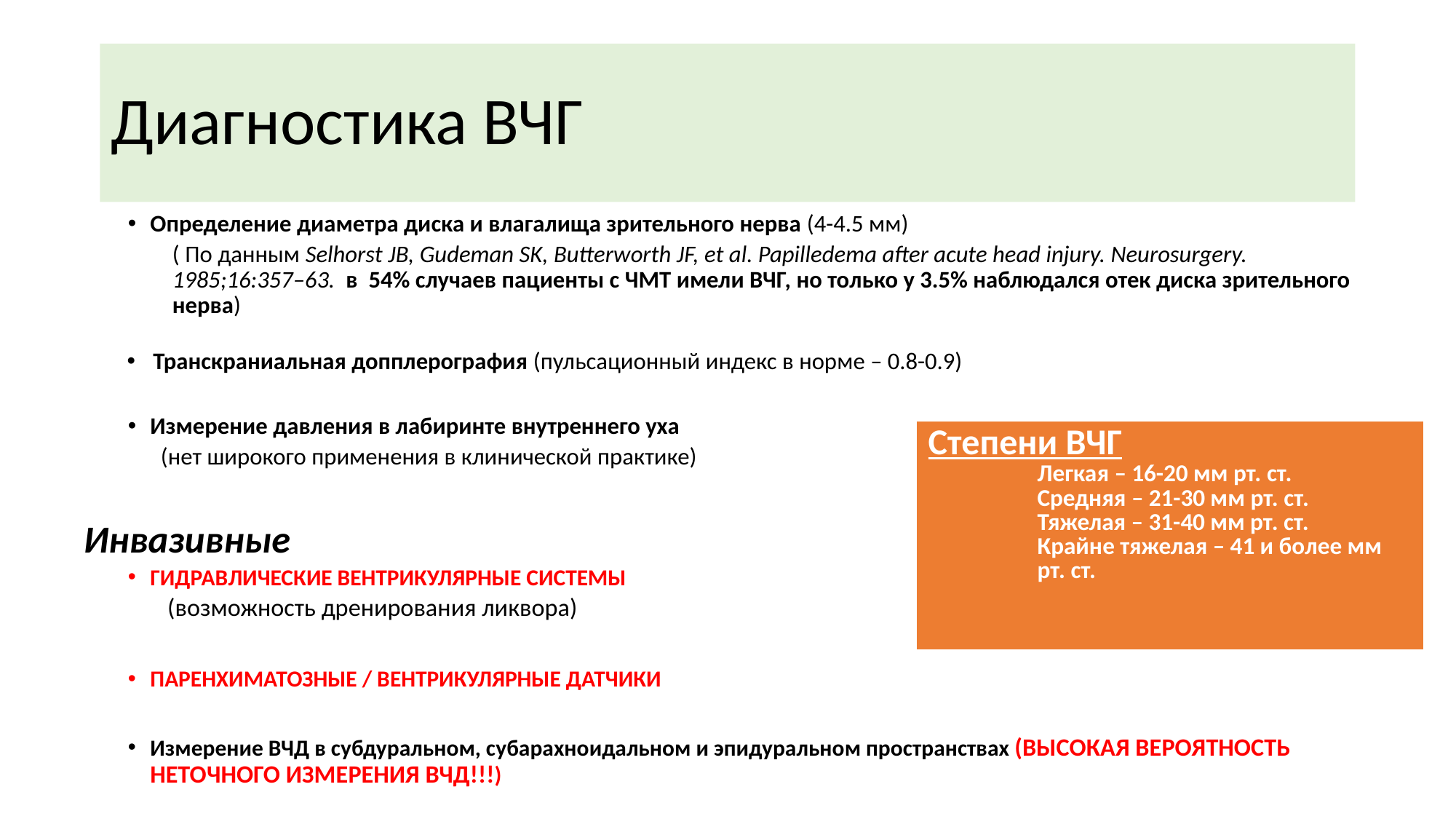

# Диагностика ВЧГ
Определение диаметра диска и влагалища зрительного нерва (4-4.5 мм)
( По данным Selhorst JB, Gudeman SK, Butterworth JF, et al. Papilledema after acute head injury. Neurosurgery. 1985;16:357–63.  в  54% случаев пациенты с ЧМТ имели ВЧГ, но только у 3.5% наблюдался отек диска зрительного нерва)

Транскраниальная допплерография (пульсационный индекс в норме – 0.8-0.9)

Измерение давления в лабиринте внутреннего уха
      (нет широкого применения в клинической практике)

Инвазивные
ГИДРАВЛИЧЕСКИЕ ВЕНТРИКУЛЯРНЫЕ СИСТЕМЫ
       (возможность дренирования ликвора)

ПАРЕНХИМАТОЗНЫЕ / ВЕНТРИКУЛЯРНЫЕ ДАТЧИКИ

Измерение ВЧД в субдуральном, субарахноидальном и эпидуральном пространствах (ВЫСОКАЯ ВЕРОЯТНОСТЬ НЕТОЧНОГО ИЗМЕРЕНИЯ ВЧД!!!)
| Степени ВЧГ Легкая – 16-20 мм рт. ст. Средняя – 21-30 мм рт. ст. Тяжелая – 31-40 мм рт. ст. Крайне тяжелая – 41 и более мм рт. ст. |
| --- |